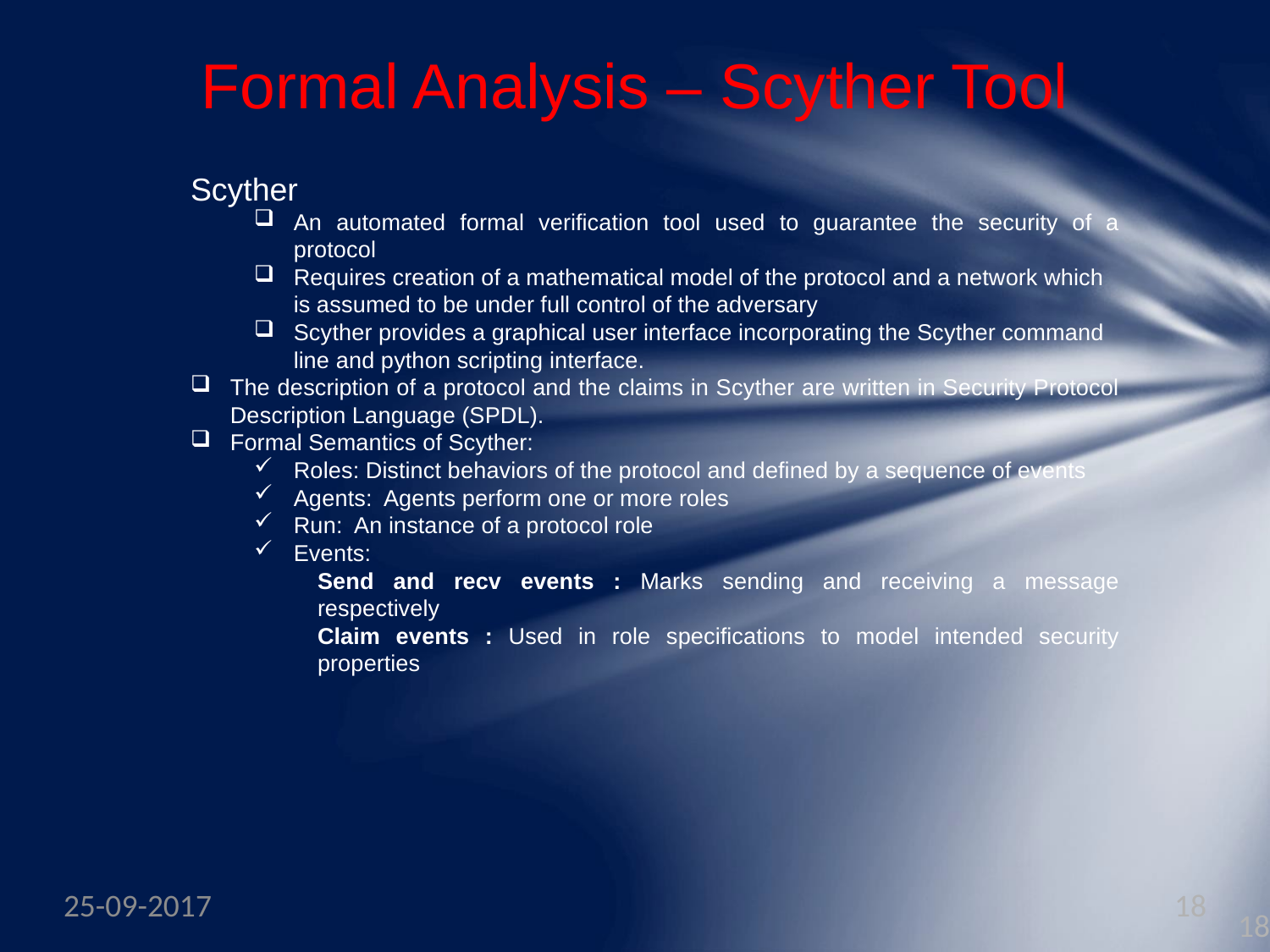

25-09-2017
18
# Formal Analysis – Scyther Tool
Scyther
An automated formal verification tool used to guarantee the security of a protocol
Requires creation of a mathematical model of the protocol and a network which is assumed to be under full control of the adversary
Scyther provides a graphical user interface incorporating the Scyther command line and python scripting interface.
The description of a protocol and the claims in Scyther are written in Security Protocol Description Language (SPDL).
Formal Semantics of Scyther:
Roles: Distinct behaviors of the protocol and defined by a sequence of events
Agents:  Agents perform one or more roles
Run:  An instance of a protocol role
Events:
Send and recv events : Marks sending and receiving a message respectively
Claim events : Used in role specifications to model intended security properties

18